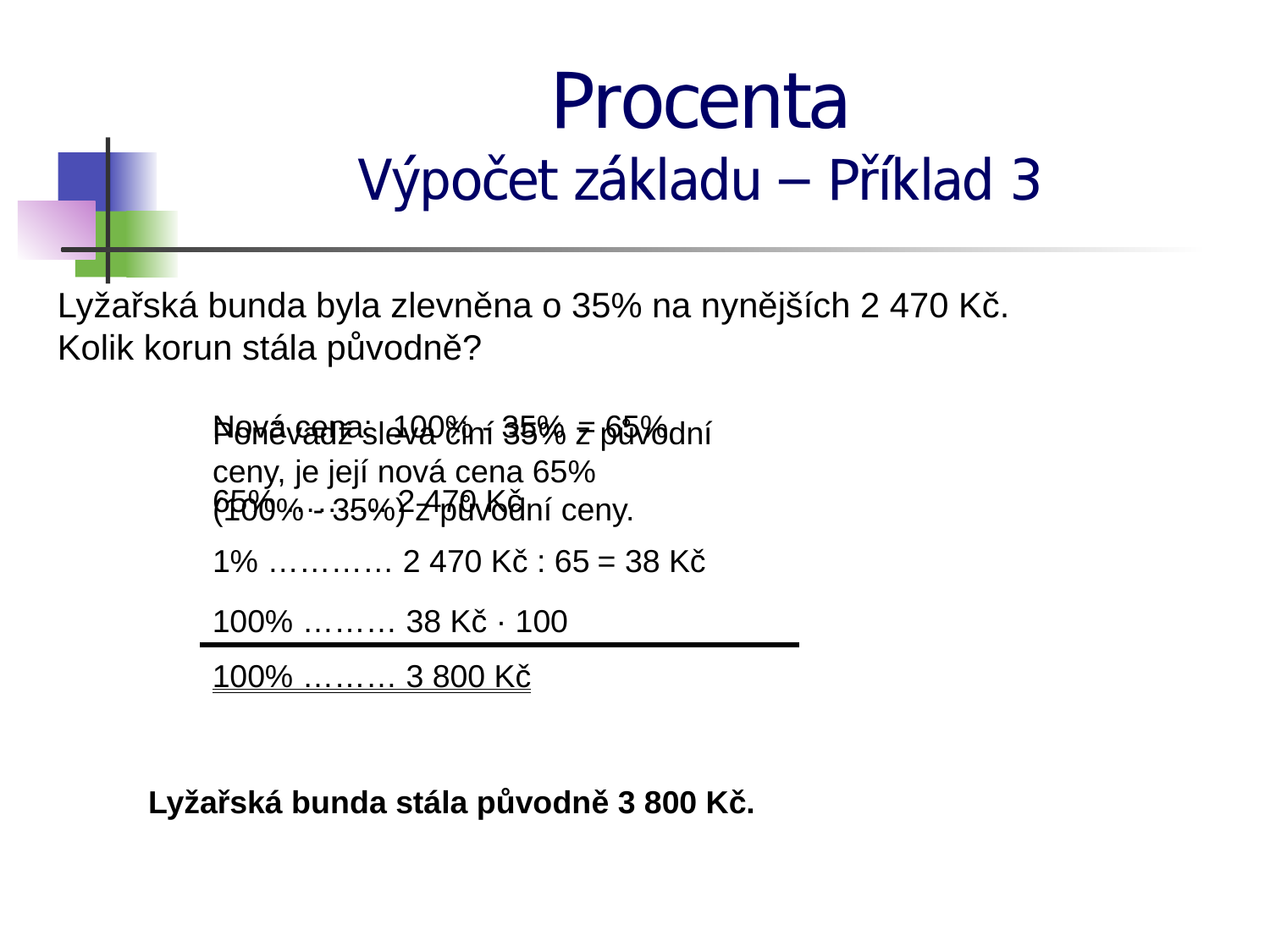

# Procenta Výpočet základu – Příklad 3
Lyžařská bunda byla zlevněna o 35% na nynějších 2 470 Kč.
Kolik korun stála původně?
Nová cena:
100% - 35%
= 65%
Poněvadž sleva činí 35% z původní ceny, je její nová cena 65%
(100% - 35%) z původní ceny.
65% …….… 2 470 Kč
1% ………… 2 470 Kč : 65
= 38 Kč
100% ……… 38 Kč · 100
100% ……… 3 800 Kč
Lyžařská bunda stála původně 3 800 Kč.